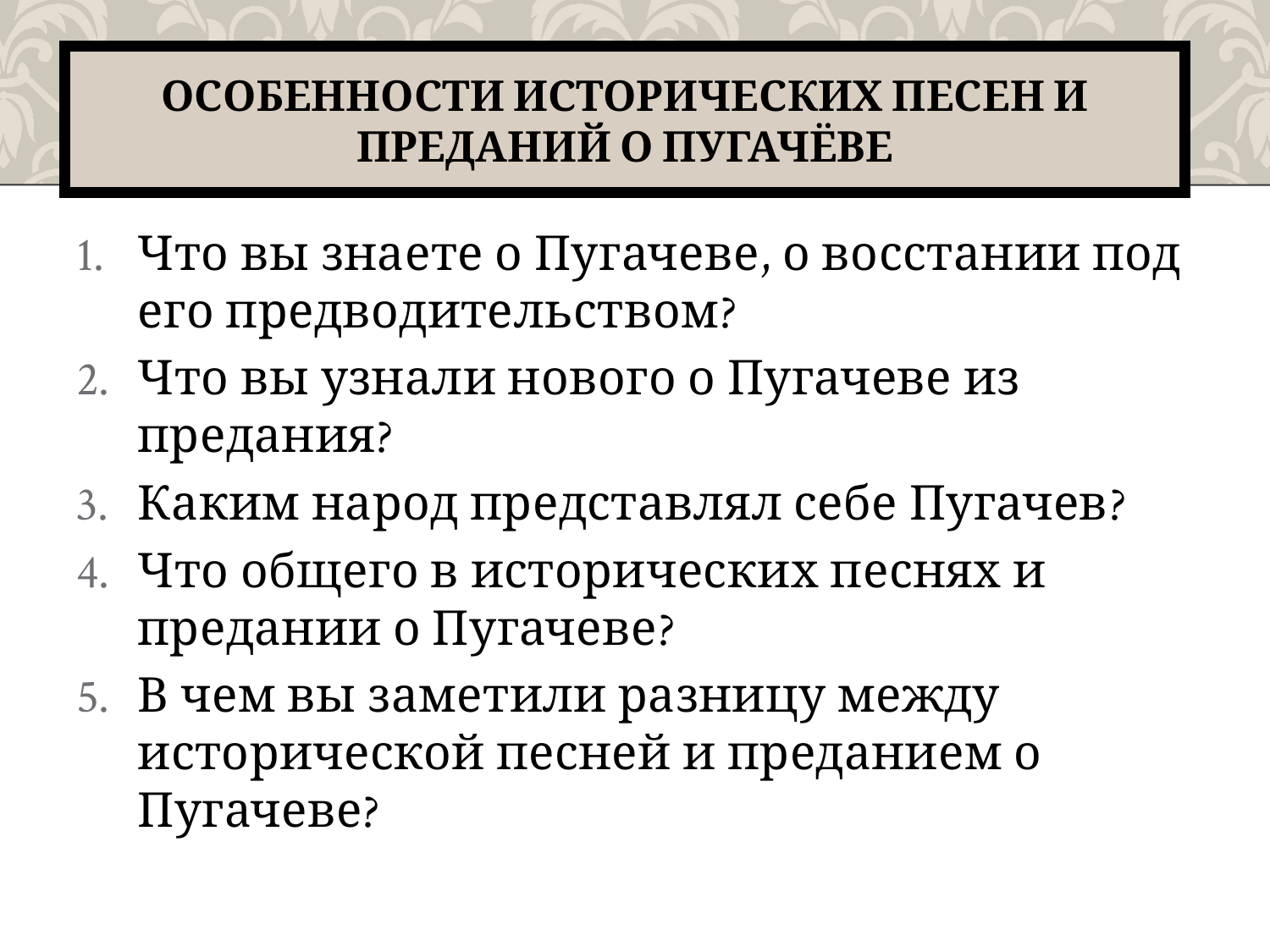

# Особенности исторических песен и преданий о Пугачёве
Что вы знаете о Пугачеве, о восстании под его предводительством?
Что вы узнали нового о Пугачеве из предания?
Каким народ представлял себе Пугачев?
Что общего в исторических песнях и предании о Пугачеве?
В чем вы заметили разницу между исторической песней и преданием о Пугачеве?